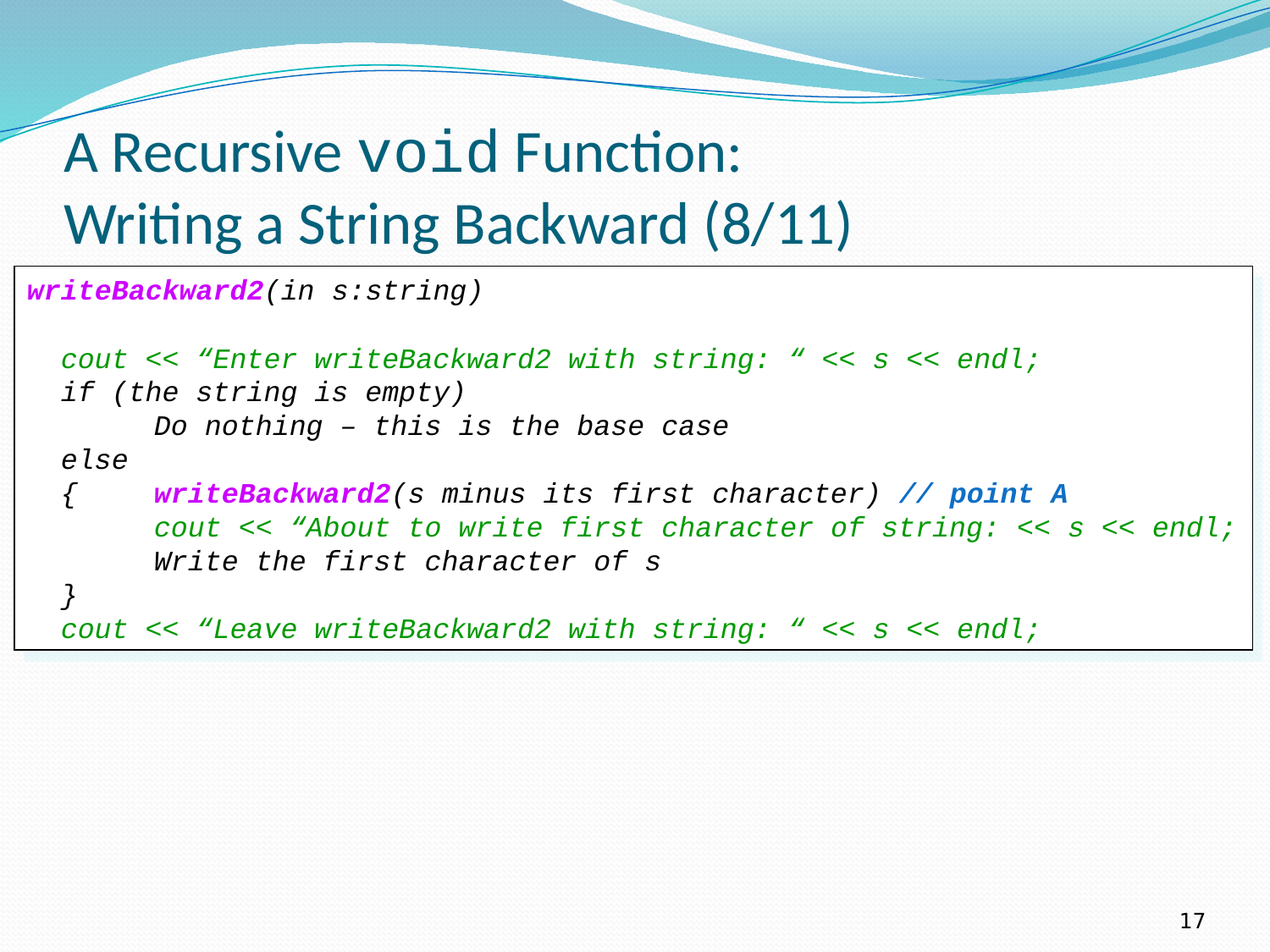

# A Recursive void Function: Writing a String Backward (8/11)
writeBackward2(in s:string)

  cout << “Enter writeBackward2 with string: “ << s << endl;
  if (the string is empty)
	Do nothing – this is the base case
  else
  {	writeBackward2(s minus its first character) // point A
	cout << “About to write first character of string: << s << endl;
	Write the first character of s
  }
  cout << “Leave writeBackward2 with string: “ << s << endl;

17